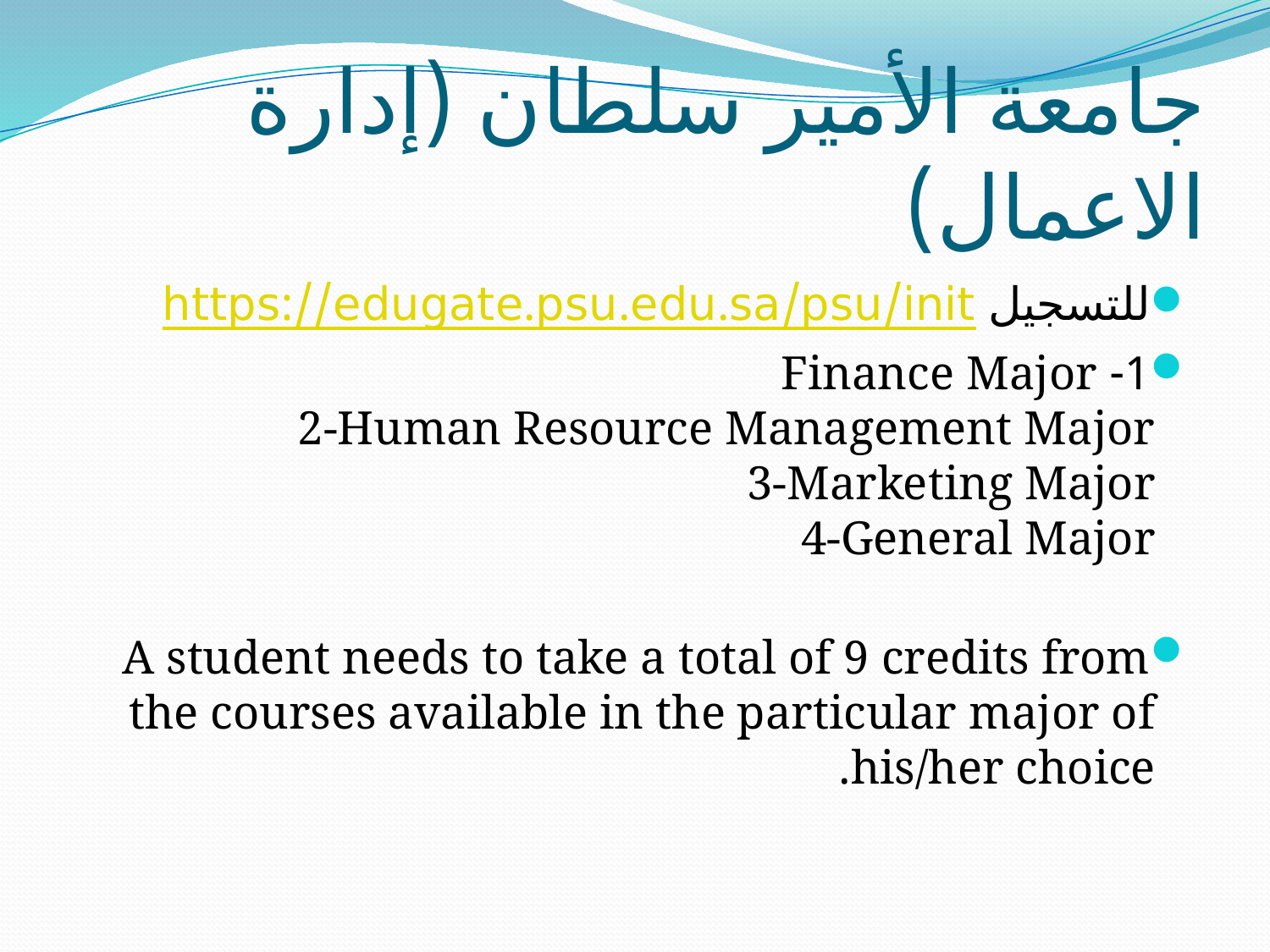

# جامعة الأمير سلطان (إدارة الاعمال)
للتسجيل https://edugate.psu.edu.sa/psu/init
1-Finance Major 
2-Human Resource Management Major
3-Marketing Major
4-General Major
A student needs to take a total of 9 credits from the courses available in the particular major of his/her choice.